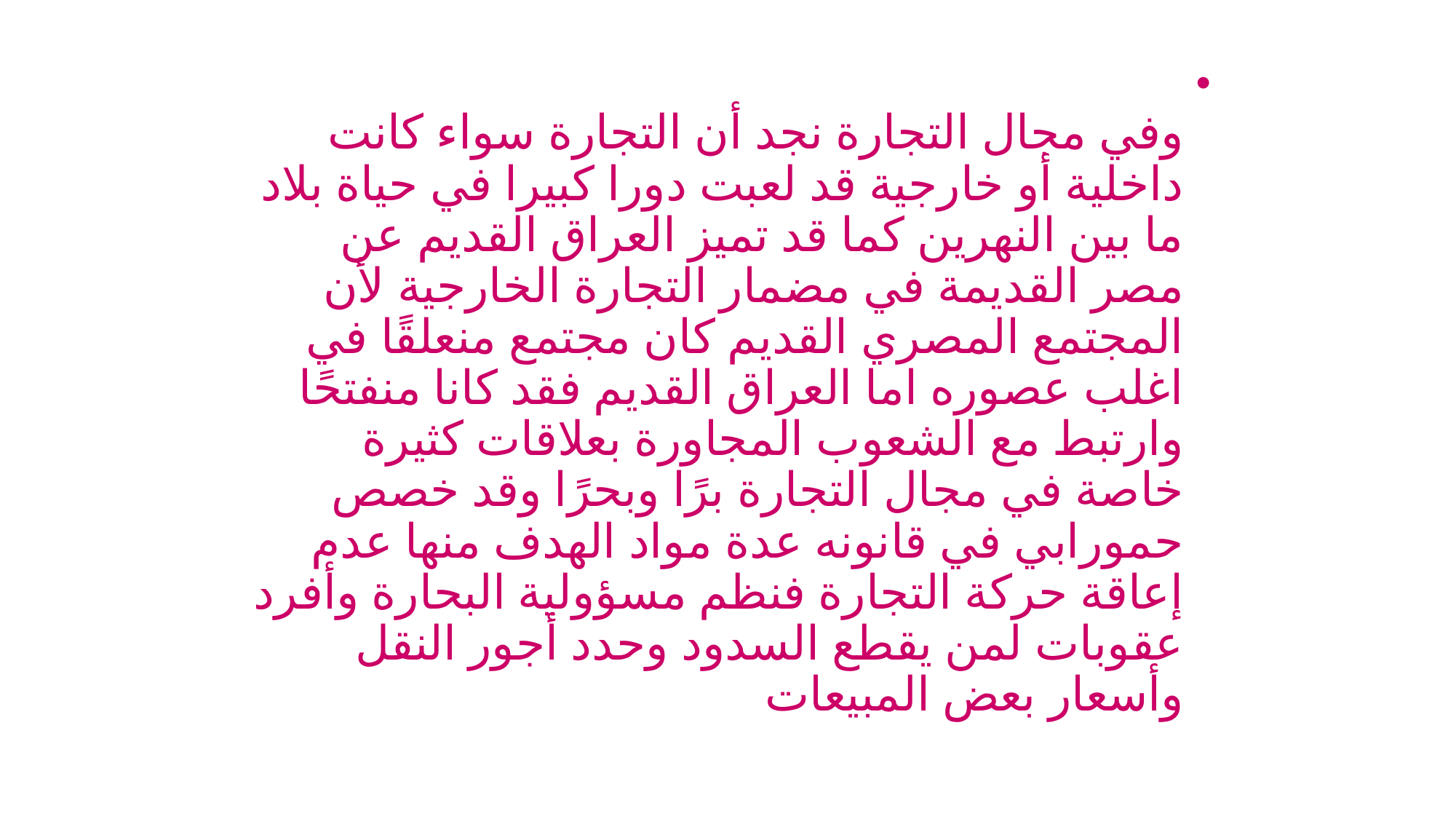

‏وفي مجال التجارة نجد أن التجارة سواء كانت داخلية أو خارجية قد لعبت دورا كبيرا في حياة بلاد ما بين النهرين كما قد تميز العراق القديم عن مصر القديمة في مضمار التجارة الخارجية لأن المجتمع المصري القديم كان مجتمع منعلقًا في اغلب عصوره اما العراق القديم فقد كانا منفتحًا وارتبط مع الشعوب المجاورة بعلاقات كثيرة خاصة في مجال التجارة برًا وبحرًا وقد خصص حمورابي في قانونه عدة مواد الهدف منها ‏عدم إعاقة حركة التجارة فنظم مسؤولية البحارة وأفرد عقوبات لمن يقطع السدود وحدد أجور النقل وأسعار بعض المبيعات